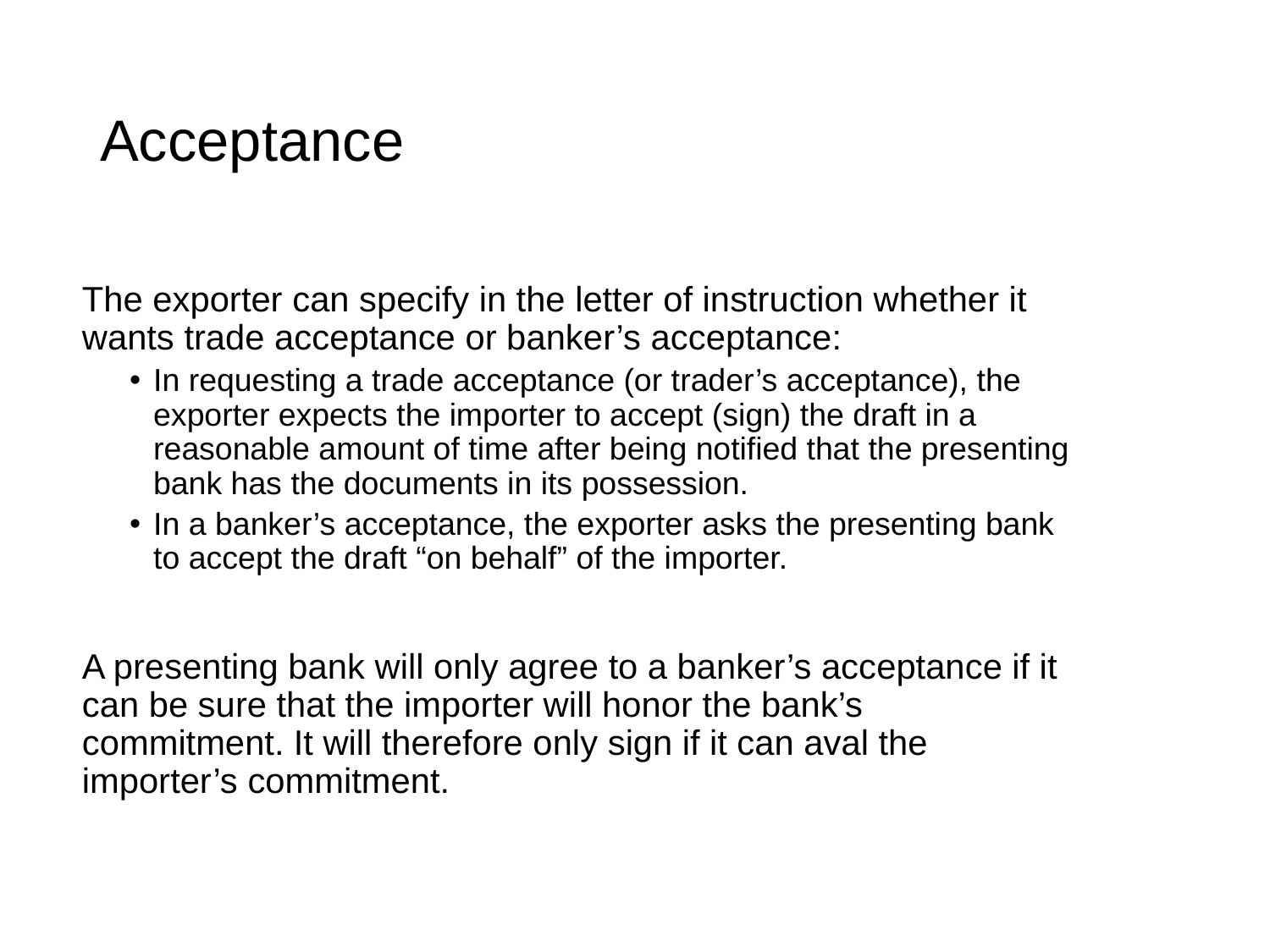

# Acceptance
The exporter can specify in the letter of instruction whether it wants trade acceptance or banker’s acceptance:
In requesting a trade acceptance (or trader’s acceptance), the exporter expects the importer to accept (sign) the draft in a reasonable amount of time after being notified that the presenting bank has the documents in its possession.
In a banker’s acceptance, the exporter asks the presenting bank to accept the draft “on behalf” of the importer.

A presenting bank will only agree to a banker’s acceptance if it can be sure that the importer will honor the bank’s commitment. It will therefore only sign if it can aval the importer’s commitment.